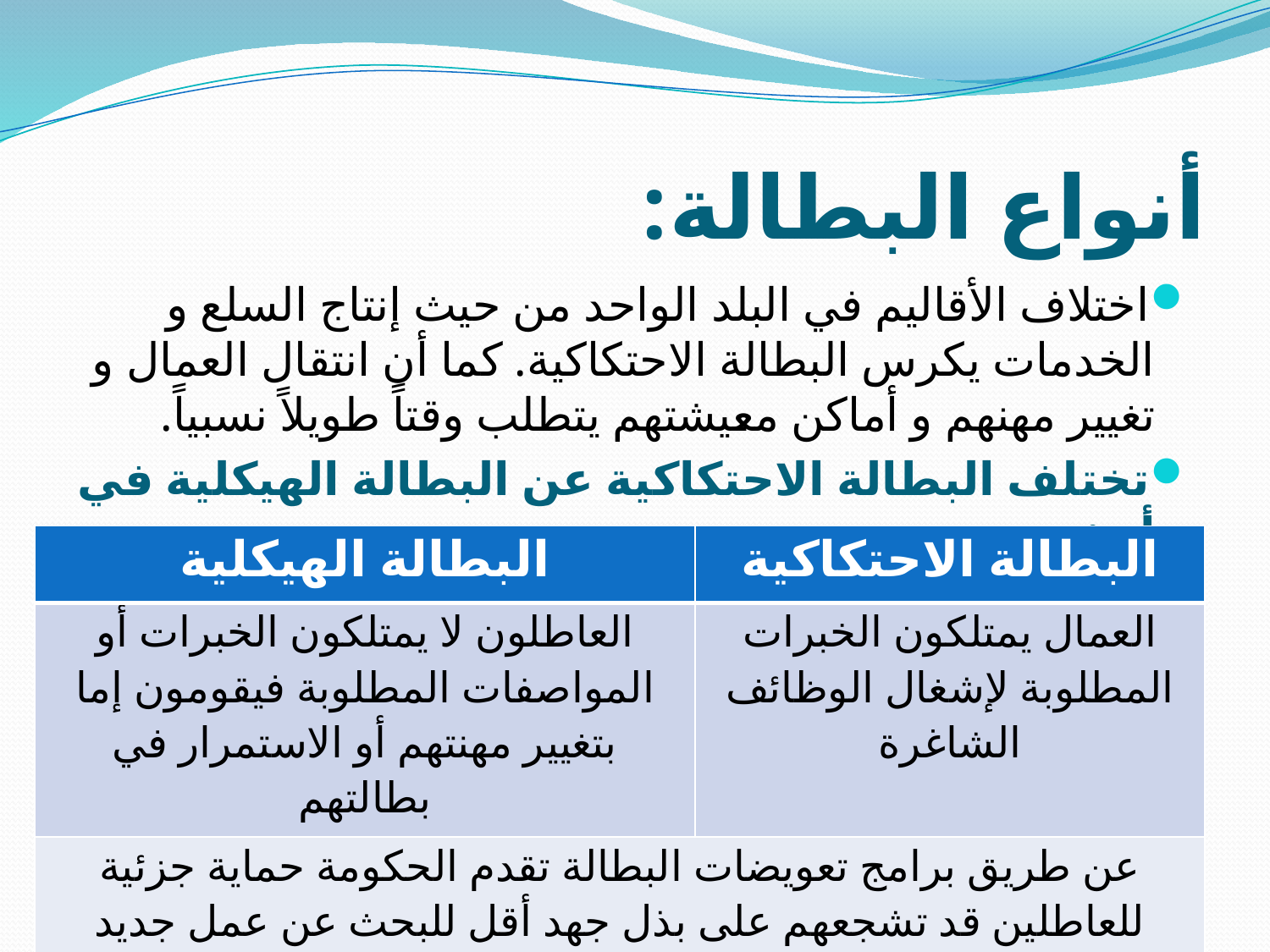

# أنواع البطالة:
اختلاف الأقاليم في البلد الواحد من حيث إنتاج السلع و الخدمات يكرس البطالة الاحتكاكية. كما أن انتقال العمال و تغيير مهنهم و أماكن معيشتهم يتطلب وقتاً طويلاً نسبياً.
تختلف البطالة الاحتكاكية عن البطالة الهيكلية في أن:

| البطالة الهيكلية | البطالة الاحتكاكية |
| --- | --- |
| العاطلون لا يمتلكون الخبرات أو المواصفات المطلوبة فيقومون إما بتغيير مهنتهم أو الاستمرار في بطالتهم | العمال يمتلكون الخبرات المطلوبة لإشغال الوظائف الشاغرة |
| عن طريق برامج تعويضات البطالة تقدم الحكومة حماية جزئية للعاطلين قد تشجعهم على بذل جهد أقل للبحث عن عمل جديد |  |